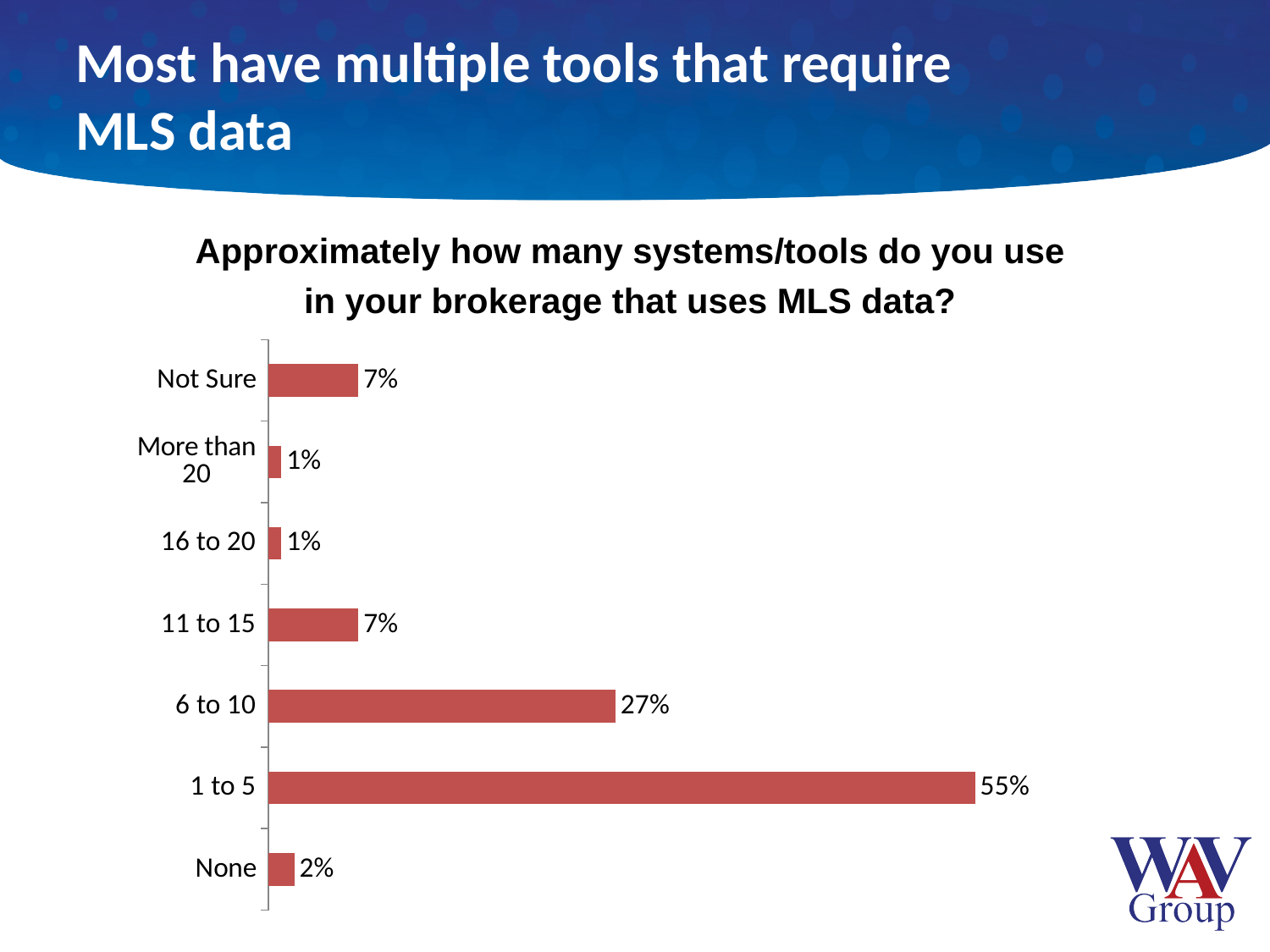

#
Most have multiple tools that require
MLS data
Approximately how many systems/tools do you use
in your brokerage that uses MLS data?

### Chart

| Category |  |
|---|---|
| None | 0.02 |
| 1 to 5 | 0.55 |
| 6 to 10 | 0.27 |
| 11 to 15 | 0.07 |
| 16 to 20 | 0.01 |
| More than 20 | 0.01 |
| Not Sure | 0.07 |